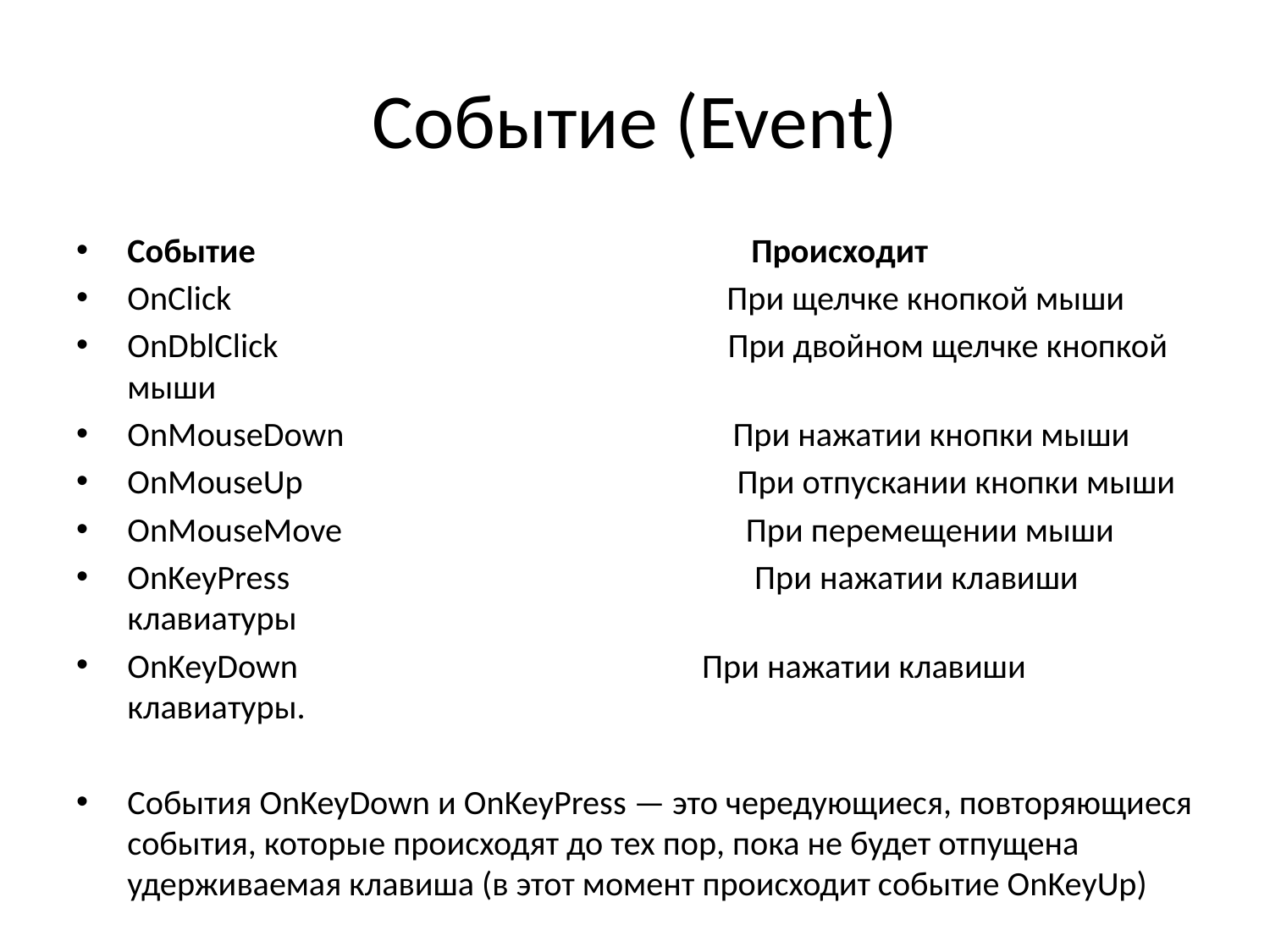

# Событие (Event)
Событие                                                                 Происходит
OnClick                                                                 При щелчке кнопкой мыши
OnDblClick                                                           При двойном щелчке кнопкой мыши
OnMouseDown                                                   При нажатии кнопки мыши
OnMouseUp                                                         При отпускании кнопки мыши
OnMouseMove                                                     При перемещении мыши
OnKeyPress                                                             При нажатии клавиши клавиатуры
OnKeyDown                                                     При нажатии клавиши клавиатуры.

События OnKeyDown и OnKeyPress — это чередующиеся, повторяющиеся события, которые происходят до тех пор, пока не будет отпущена удерживаемая клавиша (в этот момент происходит событие OnKeyUp)